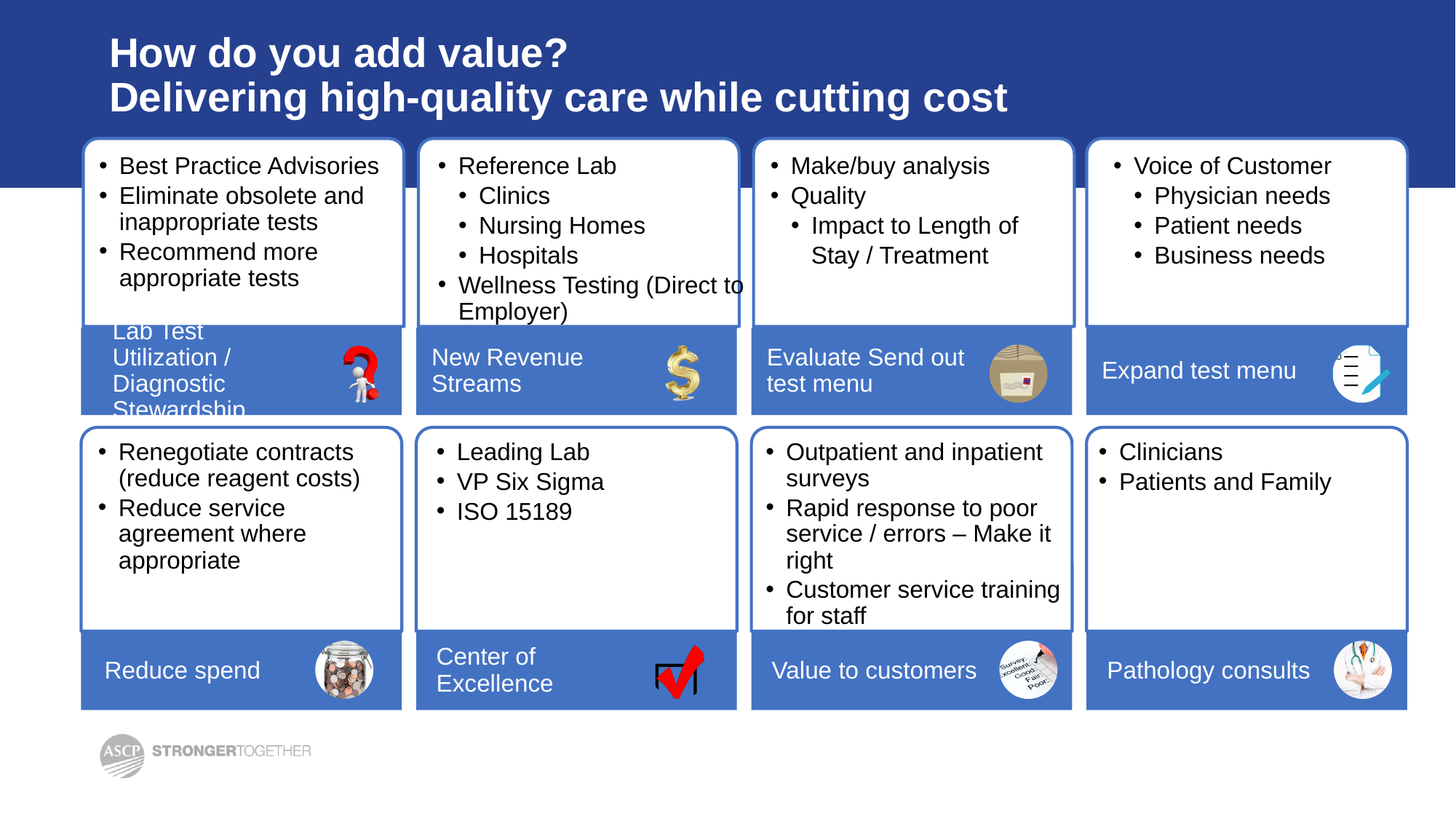

# How do you add value? Delivering high-quality care while cutting cost

Best Practice Advisories
Eliminate obsolete and inappropriate tests
Recommend more appropriate tests
Reference Lab
Clinics
Nursing Homes
Hospitals
Wellness Testing (Direct to Employer)
Make/buy analysis
Quality
Impact to Length of
   Stay / Treatment
Voice of Customer
Physician needs
Patient needs
Business needs

Lab Test Utilization / Diagnostic Stewardship

New Revenue Streams

Evaluate Send out test menu

Expand test menu

Renegotiate contracts (reduce reagent costs)
Reduce service agreement where appropriate
Leading Lab
VP Six Sigma
ISO 15189
Outpatient and inpatient surveys
Rapid response to poor service / errors – Make it right
Customer service training for staff
Clinicians
Patients and Family

Center of Excellence

Value to customers

Pathology consults
Reduce spend